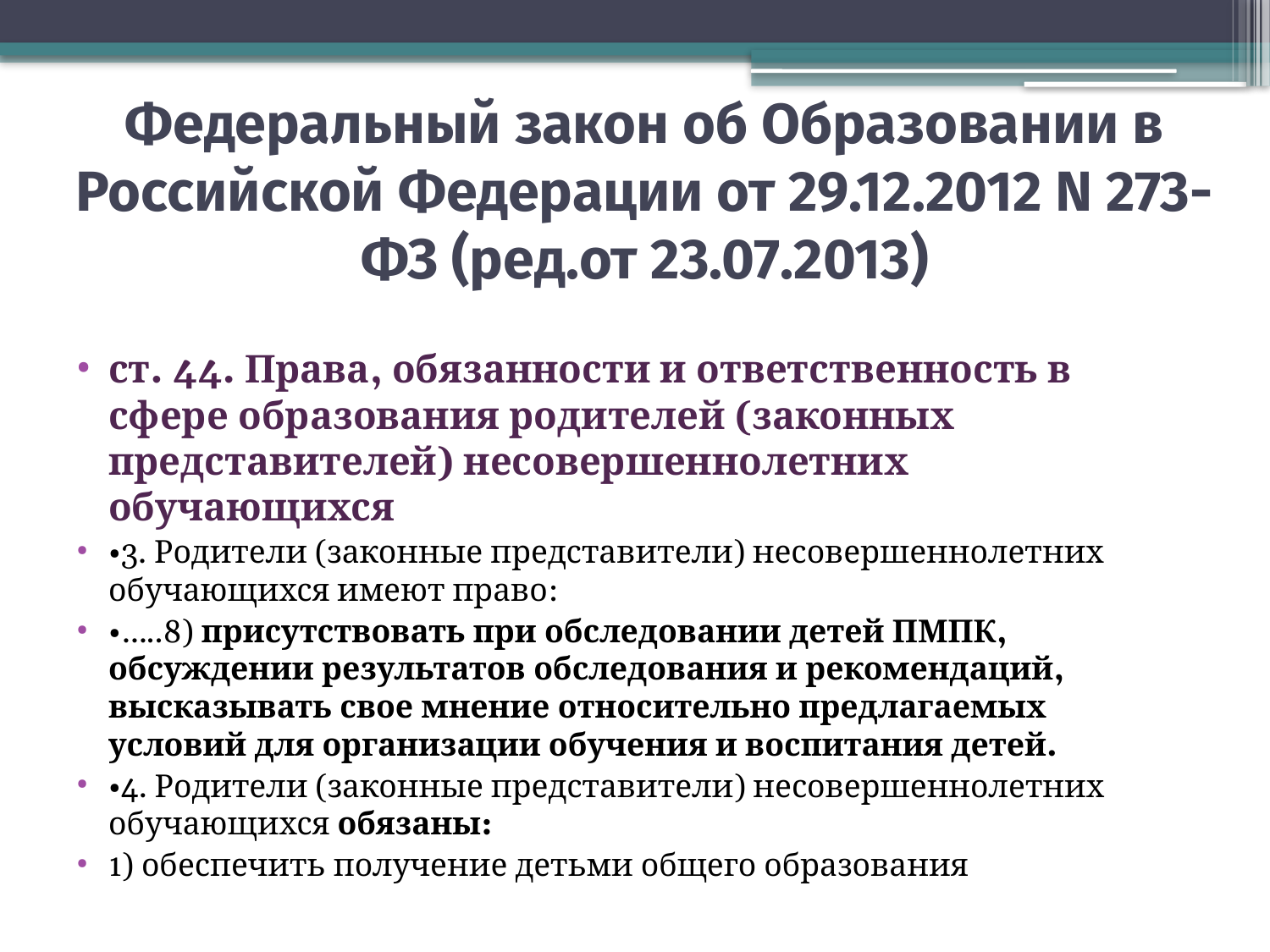

# Федеральный закон об Образовании в Российской Федерации от 29.12.2012 N 273- ФЗ (ред.от 23.07.2013)

ст. 44. Права, обязанности и ответственность в сфере образования родителей (законных представителей) несовершеннолетних обучающихся
•3. Родители (законные представители) несовершеннолетних обучающихся имеют право:
•…..8) присутствовать при обследовании детей ПМПК, обсуждении результатов обследования и рекомендаций, высказывать свое мнение относительно предлагаемых условий для организации обучения и воспитания детей.
•4. Родители (законные представители) несовершеннолетних обучающихся обязаны:
1) обеспечить получение детьми общего образования